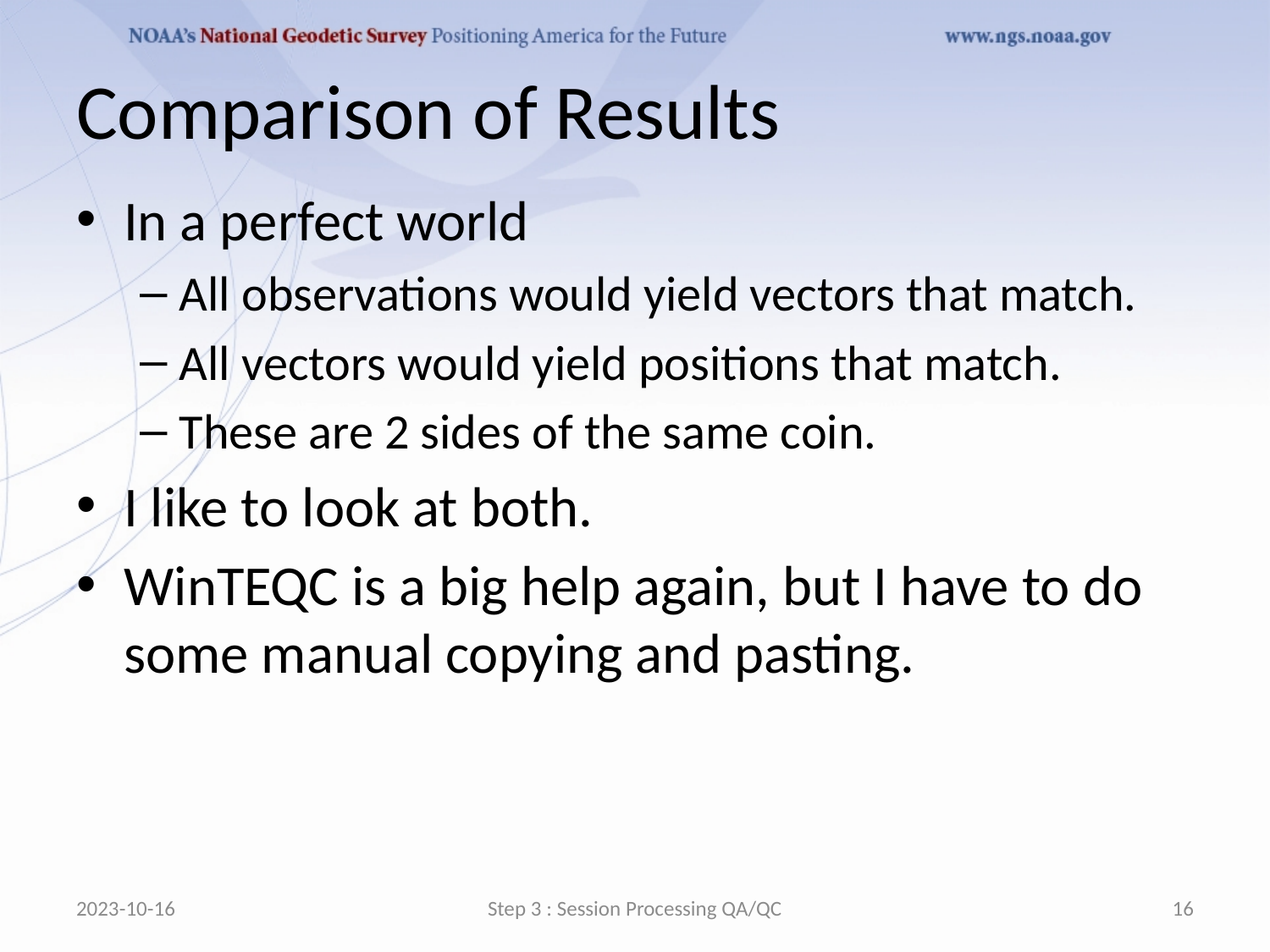

# Comparison of Results
In a perfect world
All observations would yield vectors that match.
All vectors would yield positions that match.
These are 2 sides of the same coin.
I like to look at both.
WinTEQC is a big help again, but I have to do some manual copying and pasting.
2023-10-16
Step 3 : Session Processing QA/QC
16